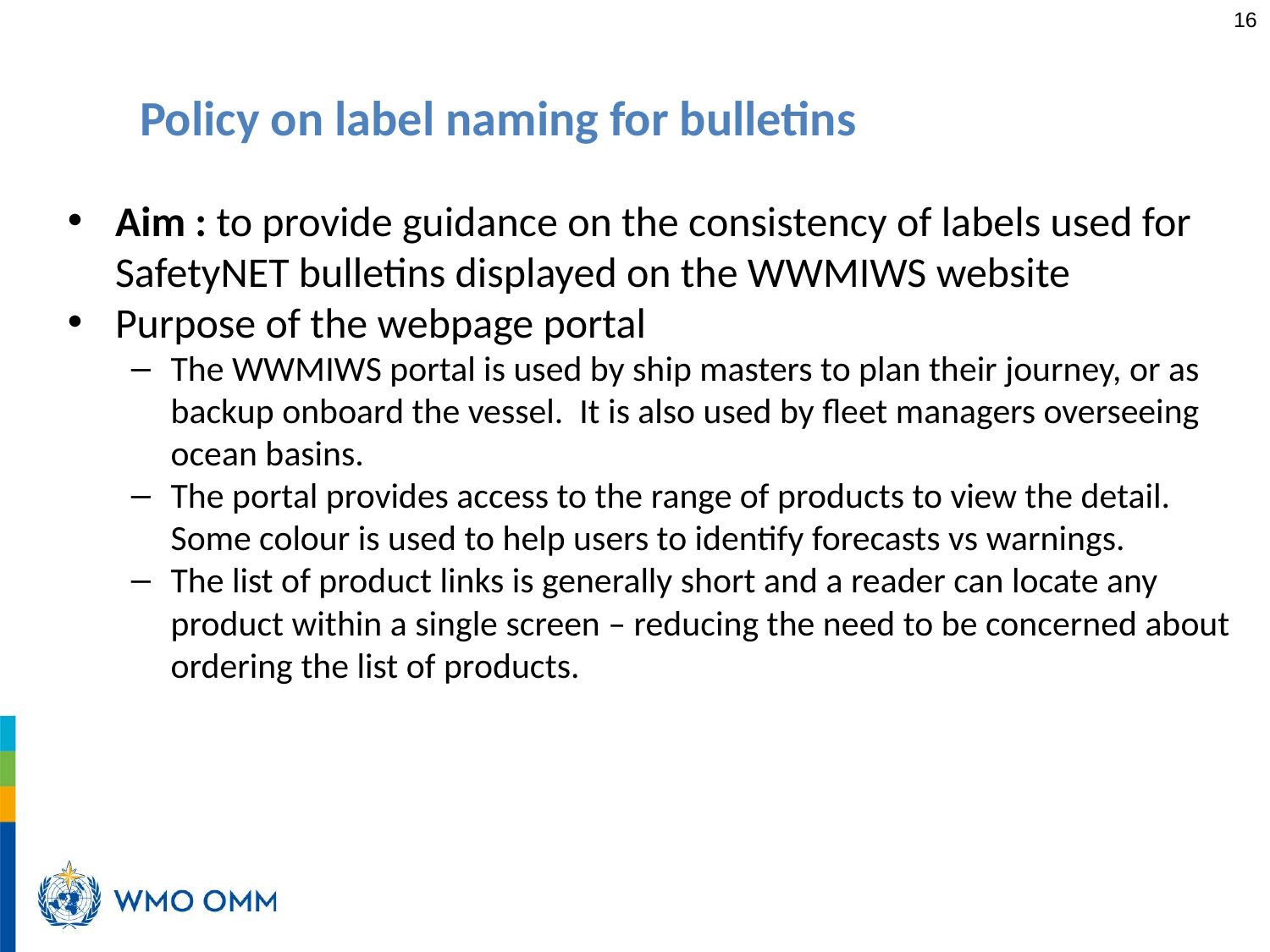

16
Policy on label naming for bulletins

Aim : to provide guidance on the consistency of labels used for SafetyNET bulletins displayed on the WWMIWS website
Purpose of the webpage portal
The WWMIWS portal is used by ship masters to plan their journey, or as backup onboard the vessel.  It is also used by fleet managers overseeing ocean basins.
The portal provides access to the range of products to view the detail. Some colour is used to help users to identify forecasts vs warnings.
The list of product links is generally short and a reader can locate any product within a single screen – reducing the need to be concerned about ordering the list of products.